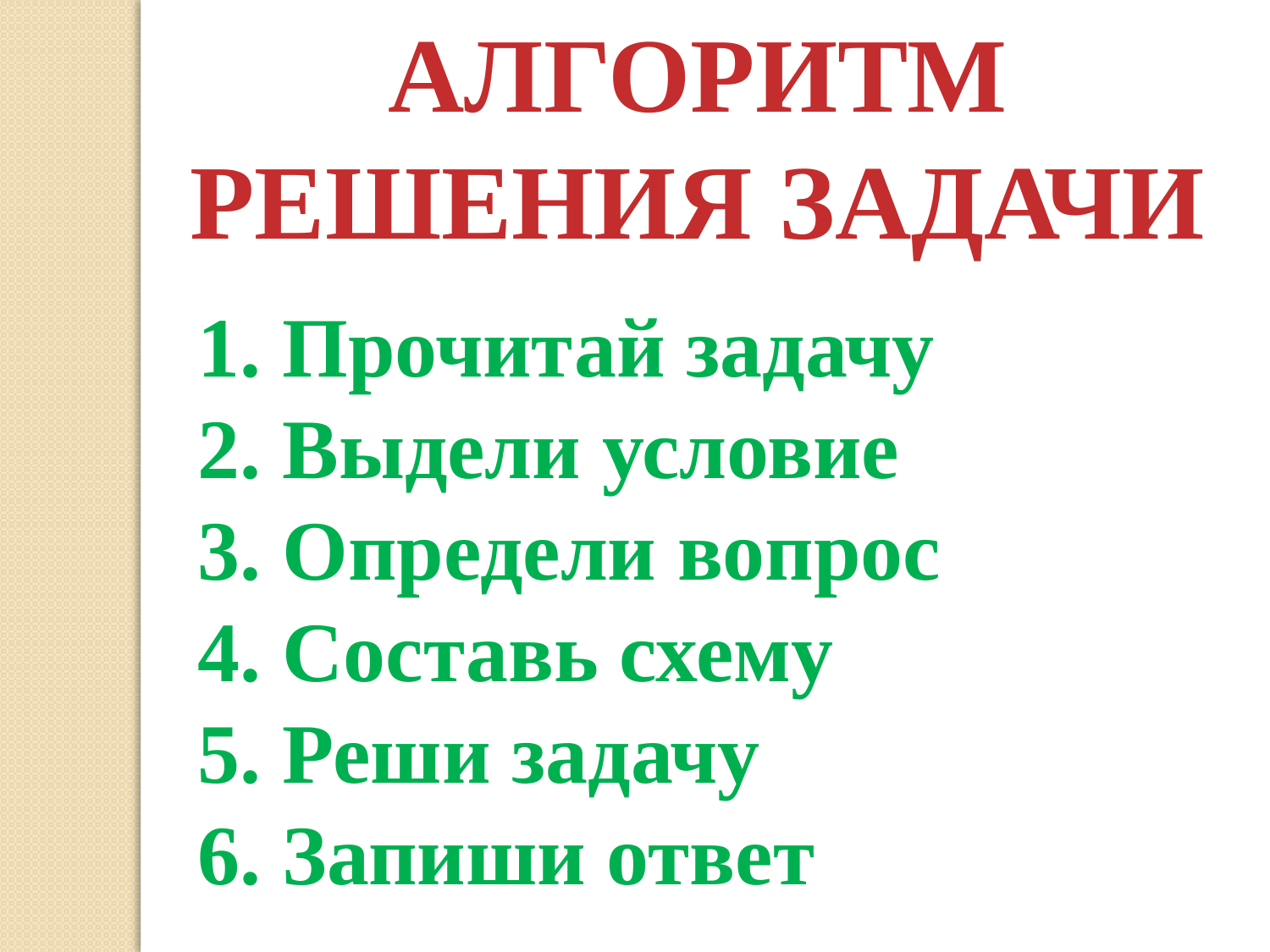

АЛГОРИТМ РЕШЕНИЯ ЗАДАЧИ
1. Прочитай задачу
2. Выдели условие
3. Определи вопрос
4. Составь схему
5. Реши задачу
6. Запиши ответ